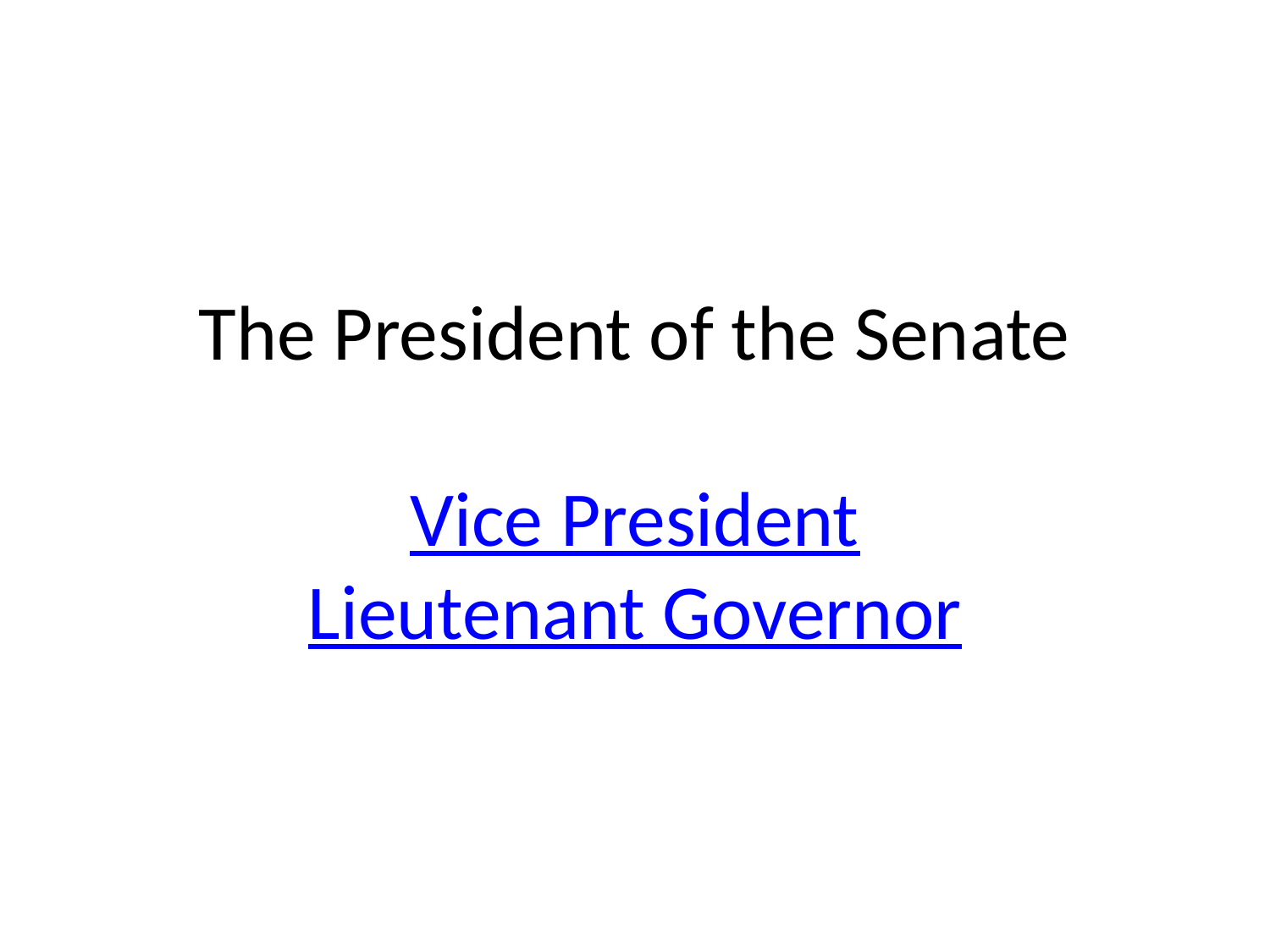

# The President of the Senate Vice President Lieutenant Governor